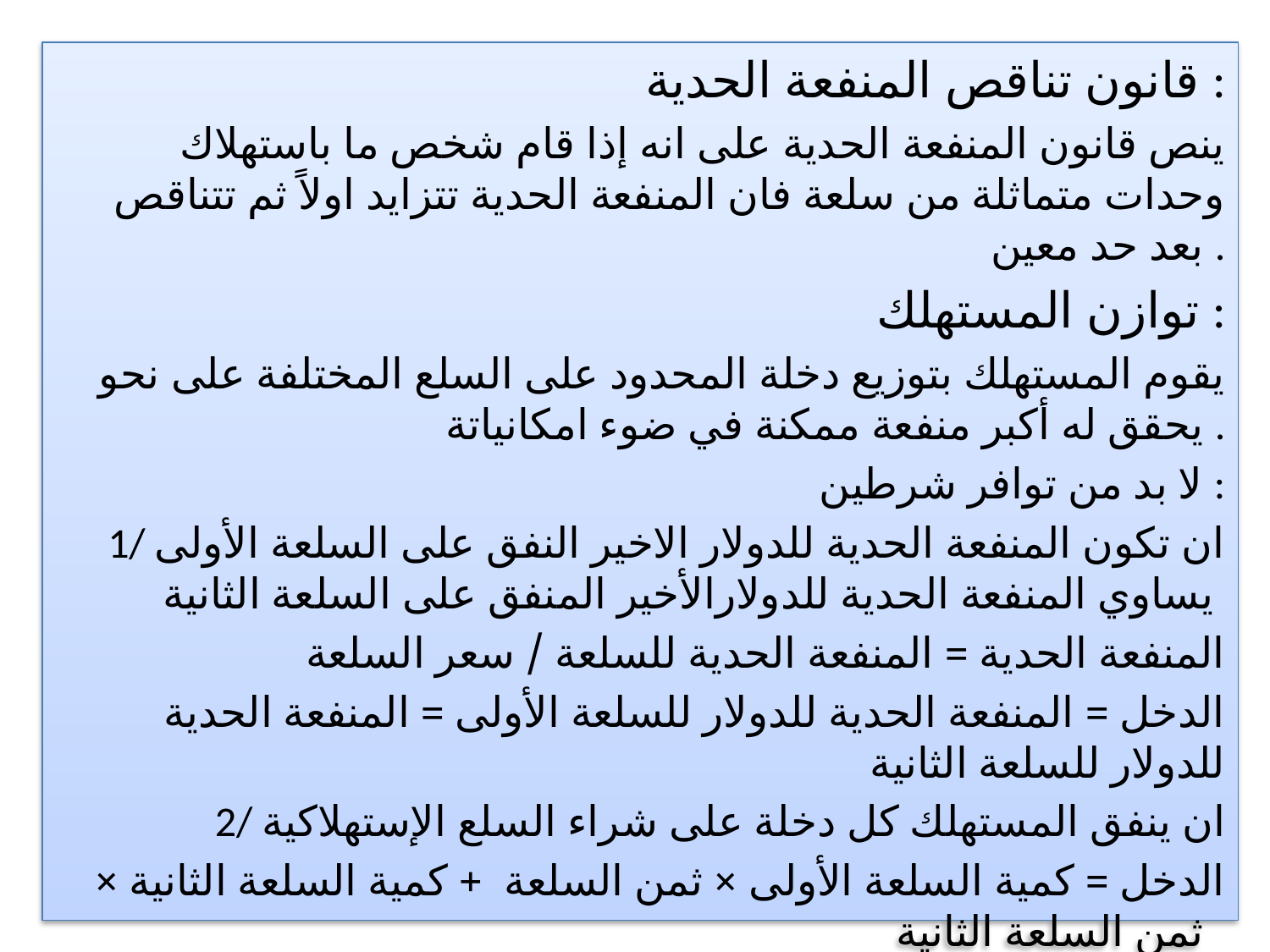

قانون تناقص المنفعة الحدية :
ينص قانون المنفعة الحدية على انه إذا قام شخص ما باستهلاك وحدات متماثلة من سلعة فان المنفعة الحدية تتزايد اولاً ثم تتناقص بعد حد معين .
 توازن المستهلك :
يقوم المستهلك بتوزيع دخلة المحدود على السلع المختلفة على نحو يحقق له أكبر منفعة ممكنة في ضوء امكانياتة .
لا بد من توافر شرطين :
1/ ان تكون المنفعة الحدية للدولار الاخير النفق على السلعة الأولى يساوي المنفعة الحدية للدولارالأخير المنفق على السلعة الثانية
المنفعة الحدية = المنفعة الحدية للسلعة / سعر السلعة
الدخل = المنفعة الحدية للدولار للسلعة الأولى = المنفعة الحدية للدولار للسلعة الثانية
2/ ان ينفق المستهلك كل دخلة على شراء السلع الإستهلاكية
الدخل = كمية السلعة الأولى × ثمن السلعة  + كمية السلعة الثانية × ثمن السلعة الثانية